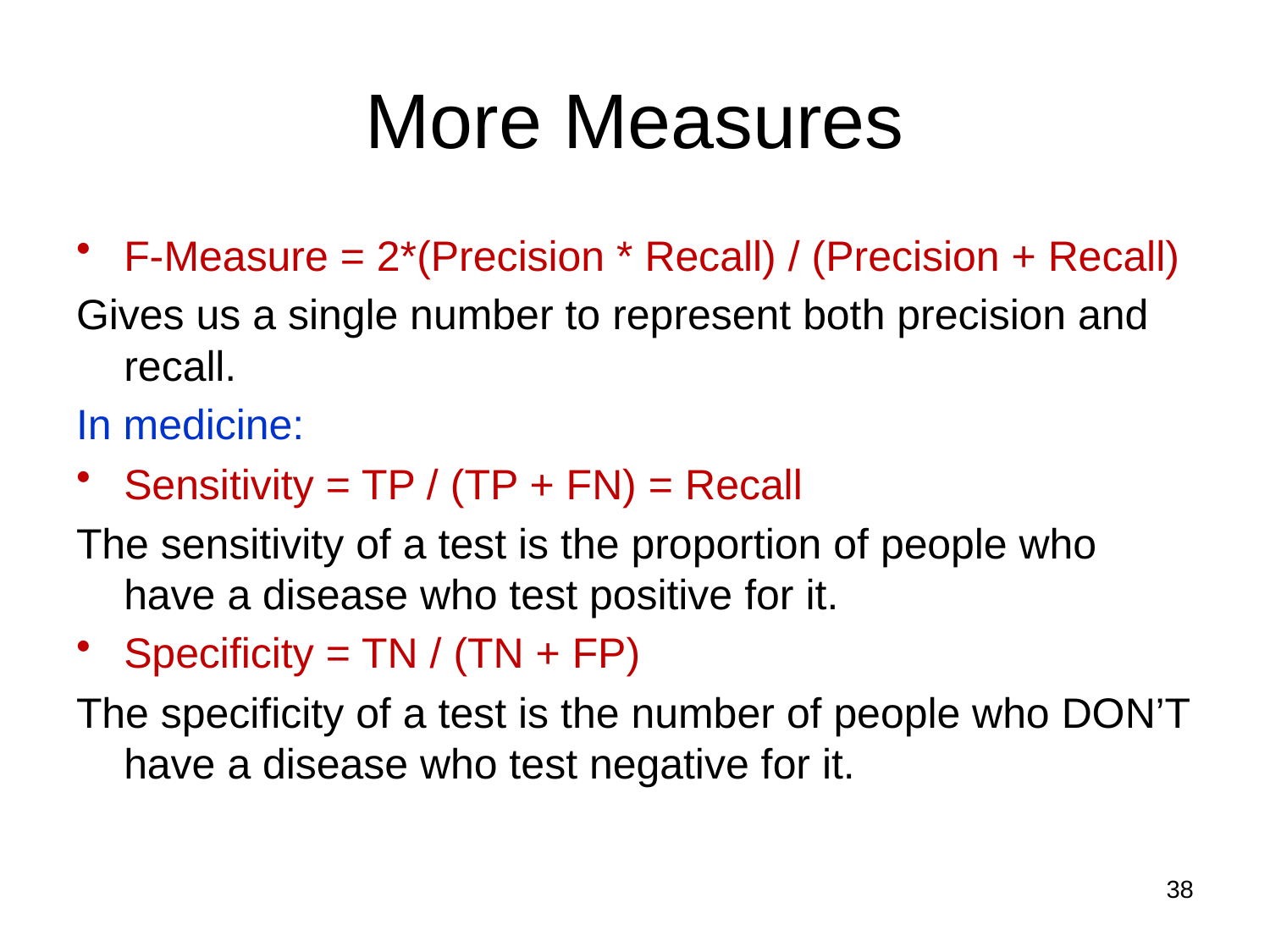

# More Measures
F-Measure = 2*(Precision * Recall) / (Precision + Recall)
Gives us a single number to represent both precision and recall.
In medicine:
Sensitivity = TP / (TP + FN) = Recall
The sensitivity of a test is the proportion of people who have a disease who test positive for it.
Specificity = TN / (TN + FP)
The specificity of a test is the number of people who DON’T have a disease who test negative for it.
38